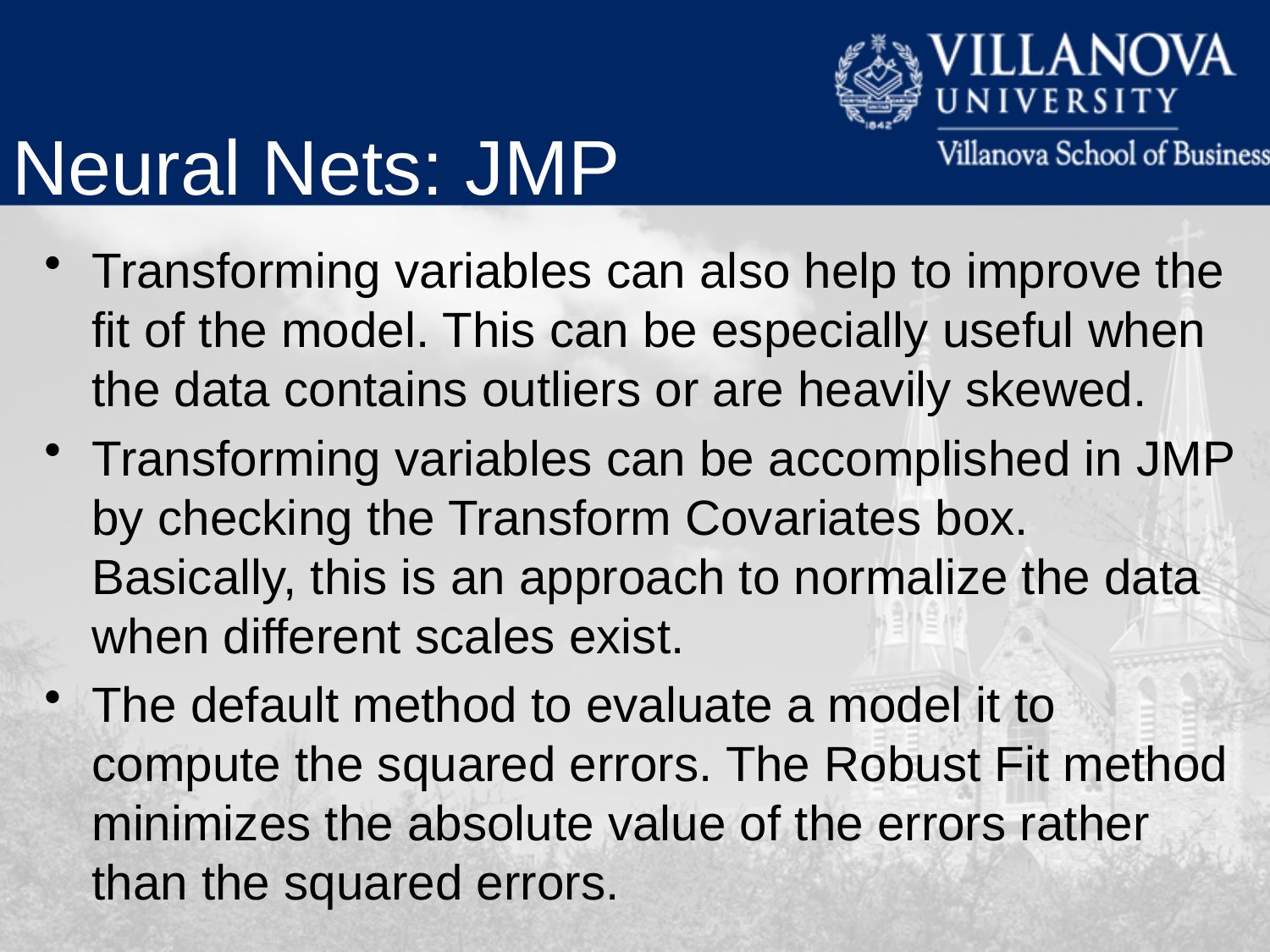

Neural Nets: JMP
Transforming variables can also help to improve the fit of the model. This can be especially useful when the data contains outliers or are heavily skewed.
Transforming variables can be accomplished in JMP by checking the Transform Covariates box. Basically, this is an approach to normalize the data when different scales exist.
The default method to evaluate a model it to compute the squared errors. The Robust Fit method minimizes the absolute value of the errors rather than the squared errors.